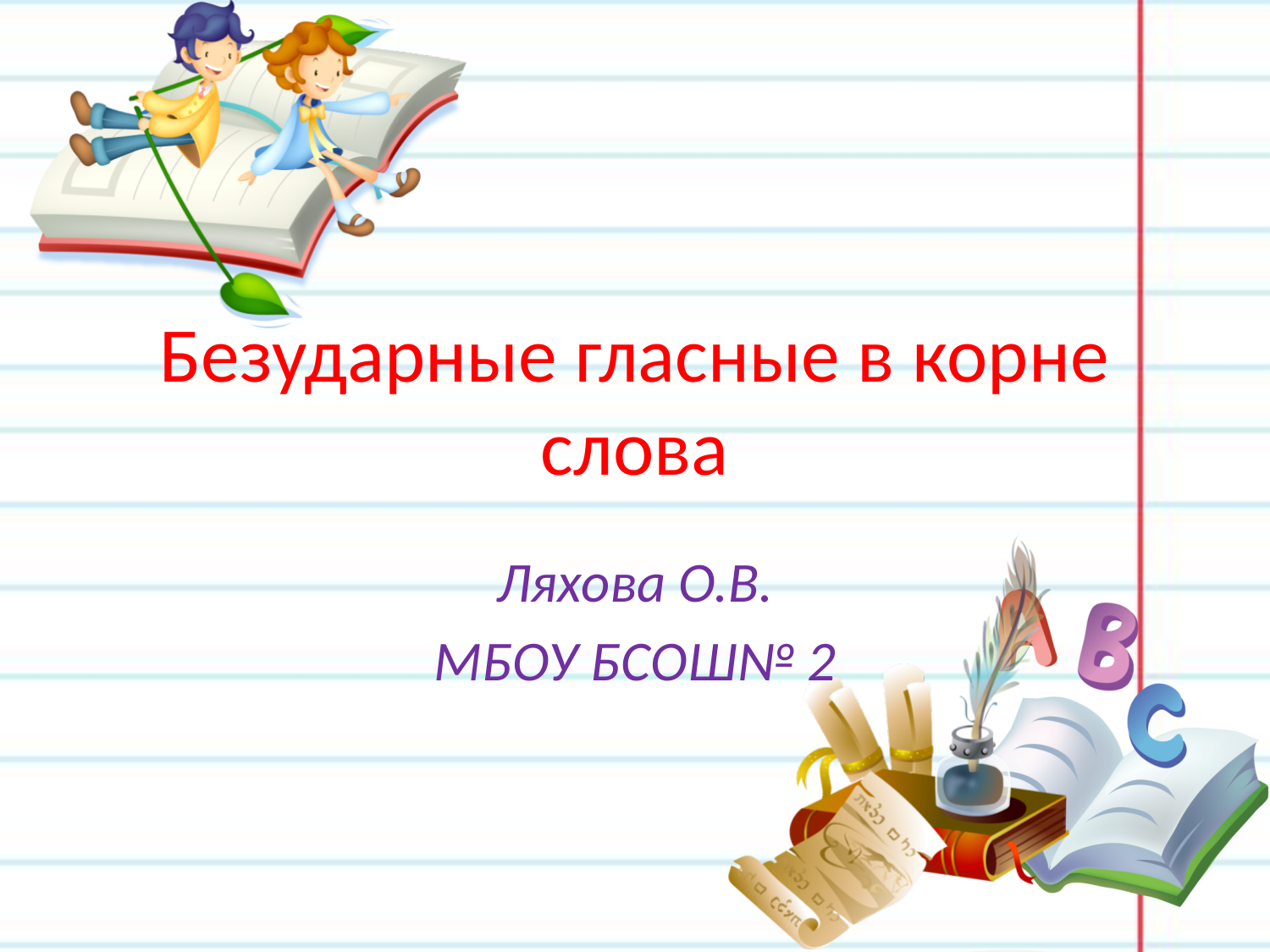

# Безударные гласные в корне слова
Ляхова О.В.
МБОУ БСОШ№ 2